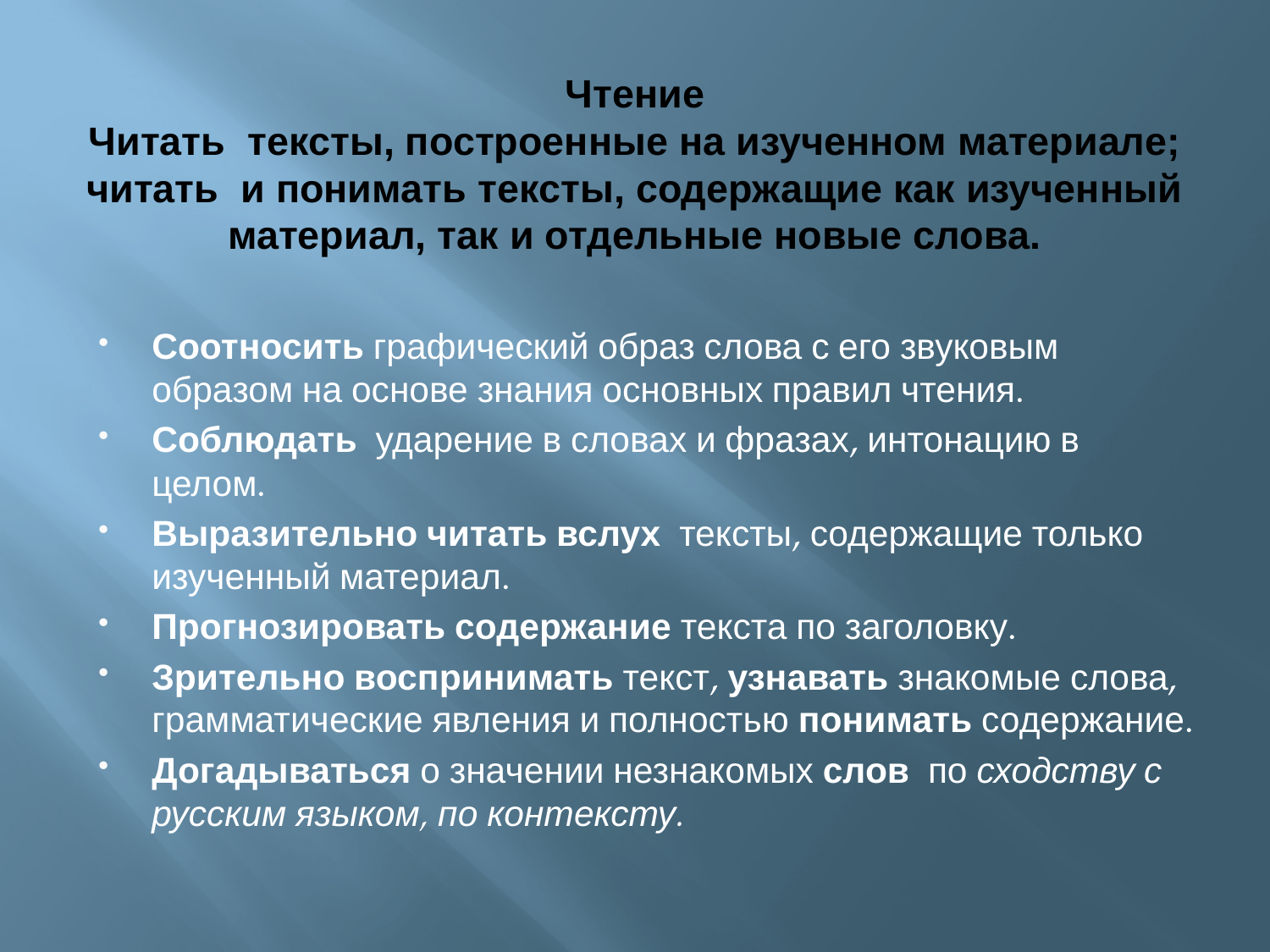

# Чтение Читать  тексты, построенные на изученном материале;  читать  и понимать тексты, содержащие как изученный материал, так и отдельные новые слова.
Соотносить графический образ слова с его звуковым образом на основе знания основных правил чтения.
Соблюдать  ударение в словах и фразах, интонацию в целом.
Выразительно читать вслух  тексты, содержащие только изученный материал.
Прогнозировать содержание текста по заголовку.
Зрительно воспринимать текст, узнавать знакомые слова,  грамматические явления и полностью понимать содержание.
Догадываться о значении незнакомых слов  по сходству с русским языком, по контексту.